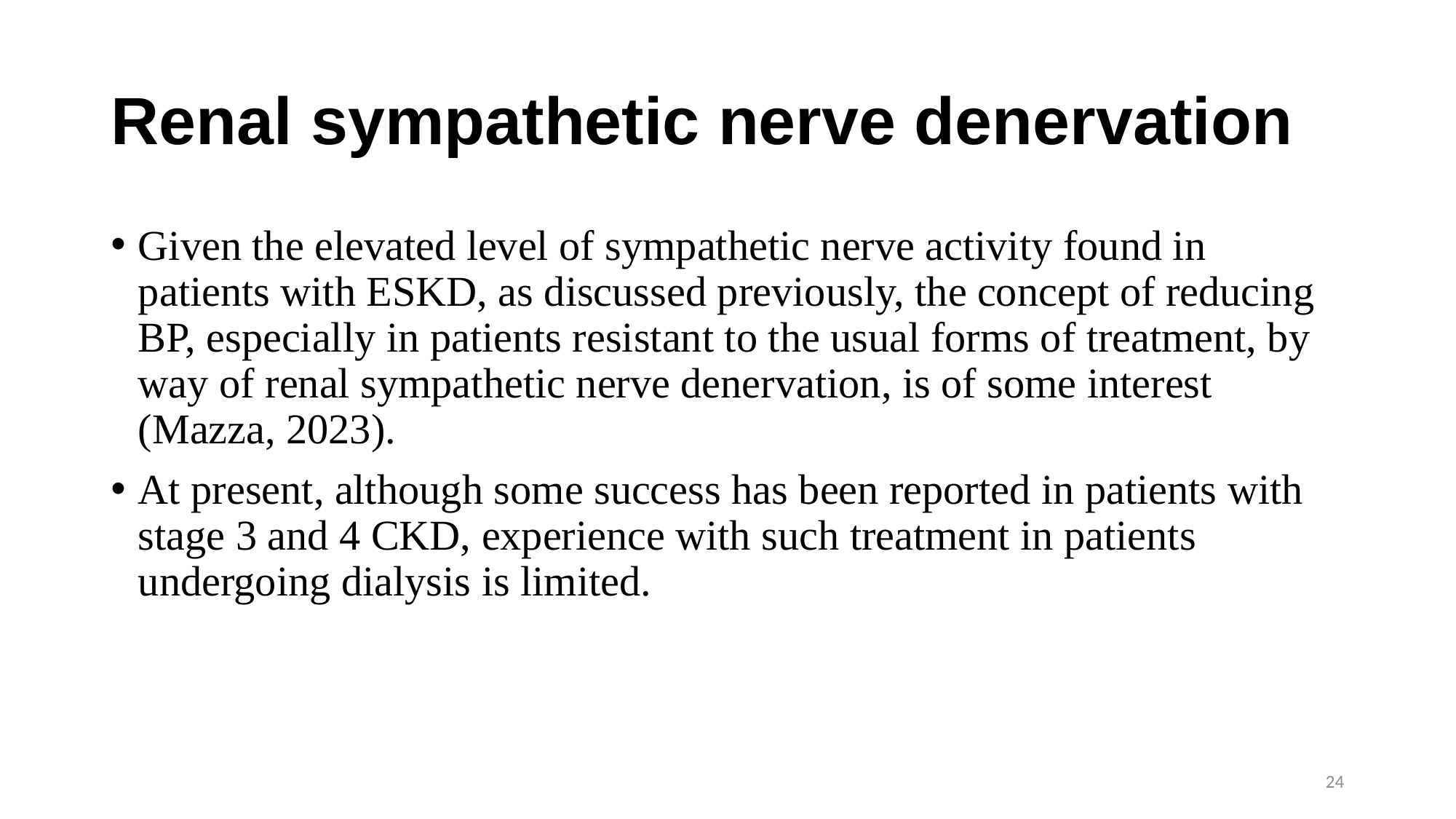

# Renal sympathetic nerve denervation
Given the elevated level of sympathetic nerve activity found in patients with ESKD, as discussed previously, the concept of reducing BP, especially in patients resistant to the usual forms of treatment, by way of renal sympathetic nerve denervation, is of some interest (Mazza, 2023).
At present, although some success has been reported in patients with stage 3 and 4 CKD, experience with such treatment in patients undergoing dialysis is limited.

24